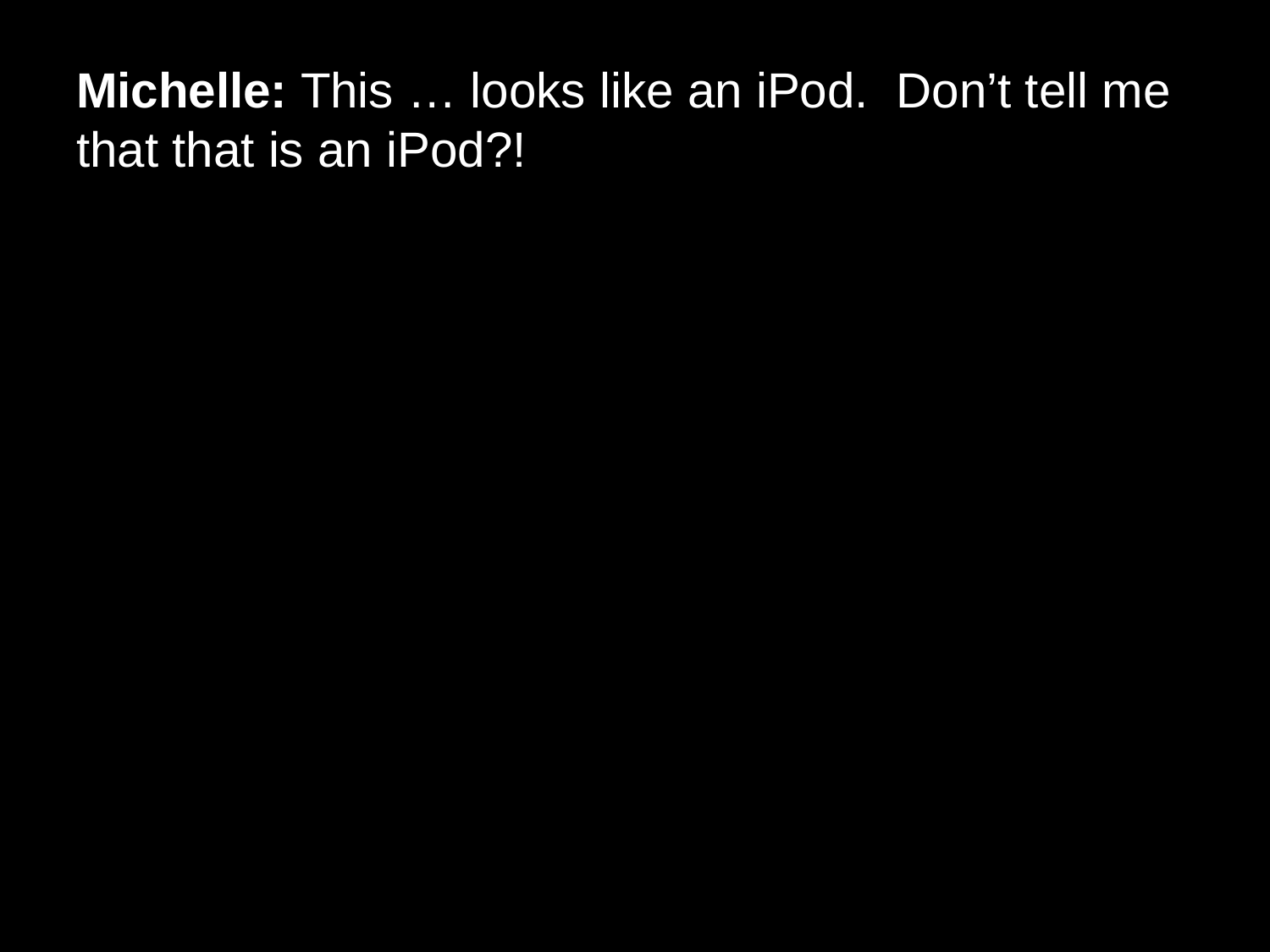

# Michelle: This … looks like an iPod.  Don’t tell me that that is an iPod?!